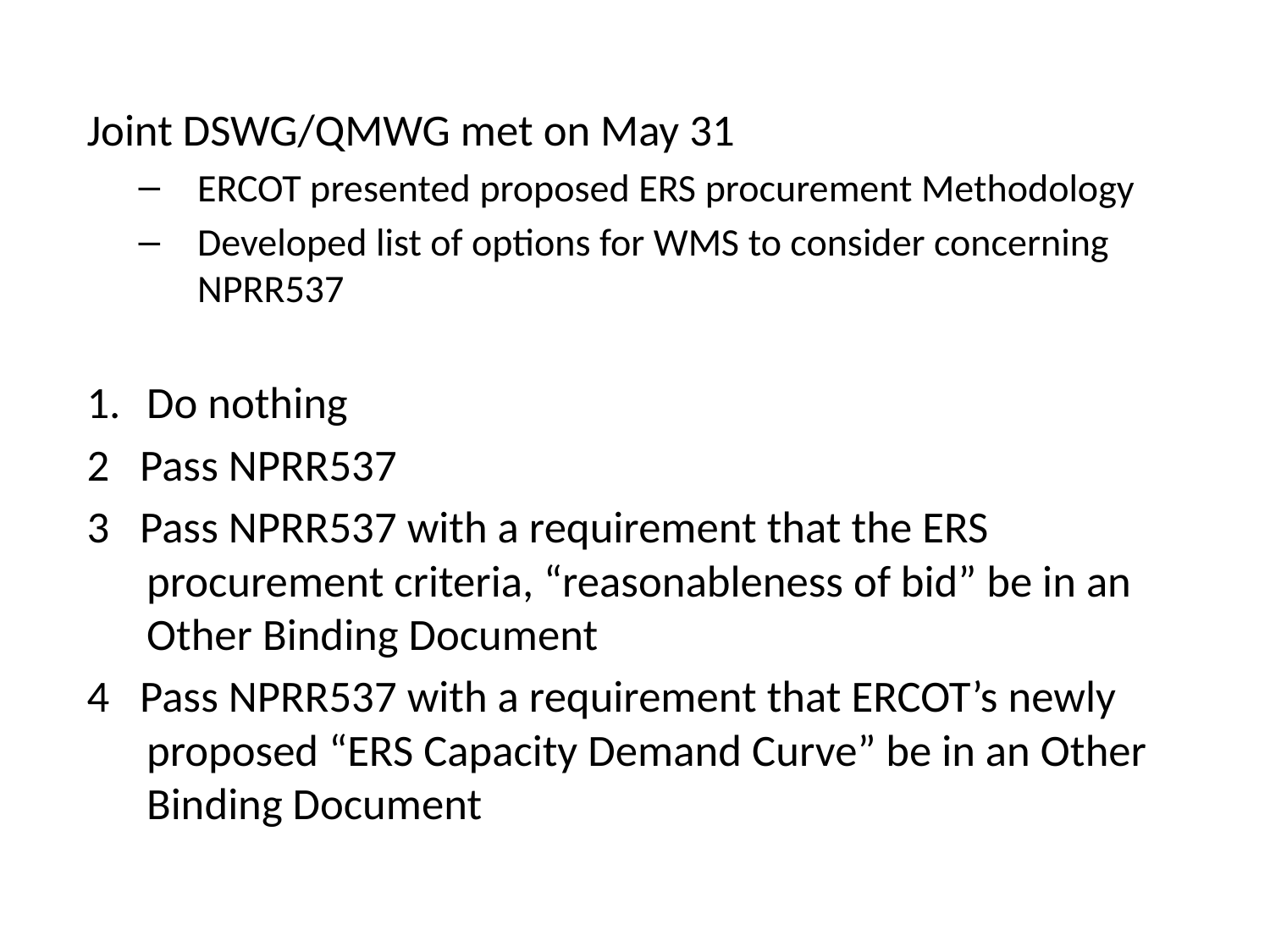

Joint DSWG/QMWG met on May 31
ERCOT presented proposed ERS procurement Methodology
Developed list of options for WMS to consider concerning NPRR537

Do nothing
2   Pass NPRR537
3   Pass NPRR537 with a requirement that the ERS procurement criteria, “reasonableness of bid” be in an Other Binding Document
4   Pass NPRR537 with a requirement that ERCOT’s newly proposed “ERS Capacity Demand Curve” be in an Other Binding Document